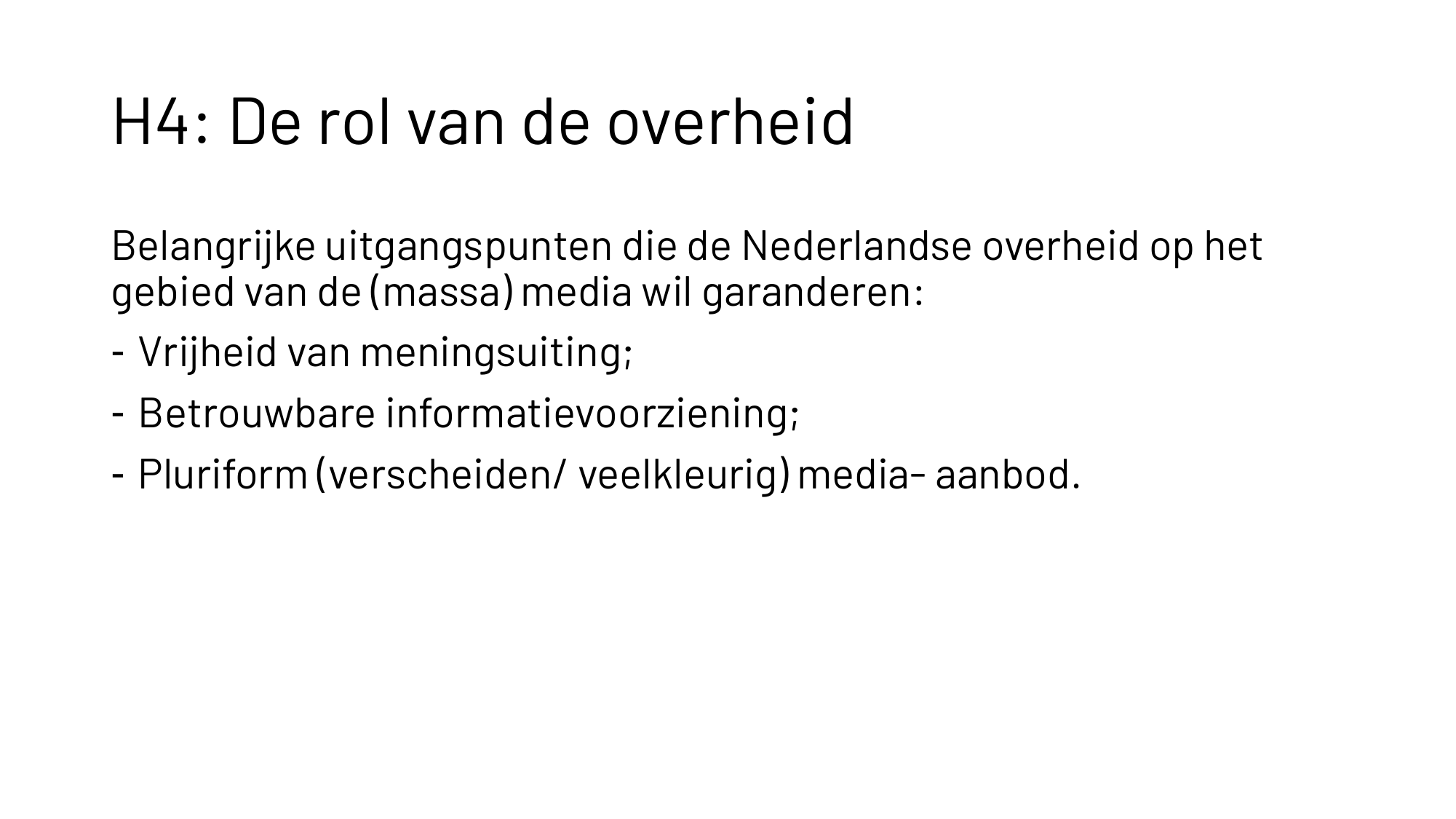

# H4: De rol van de overheid
Belangrijke uitgangspunten die de Nederlandse overheid op het gebied van de (massa) media wil garanderen:
Vrijheid van meningsuiting;
Betrouwbare informatievoorziening;
Pluriform (verscheiden/ veelkleurig) media- aanbod.